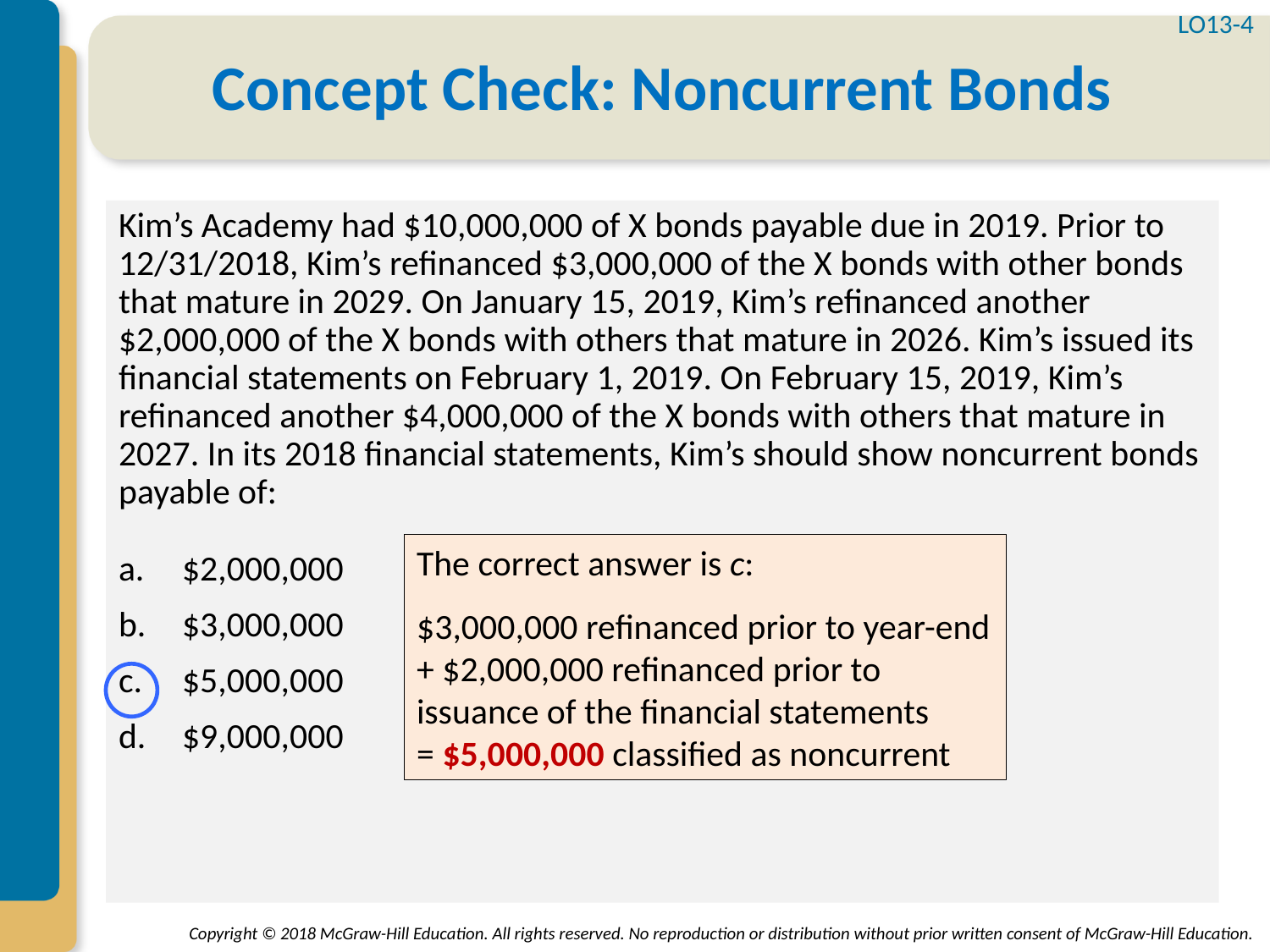

LO13-4
# Concept Check: Noncurrent Bonds
Kim’s Academy had $10,000,000 of X bonds payable due in 2019. Prior to 12/31/2018, Kim’s refinanced $3,000,000 of the X bonds with other bonds that mature in 2029. On January 15, 2019, Kim’s refinanced another $2,000,000 of the X bonds with others that mature in 2026. Kim’s issued its financial statements on February 1, 2019. On February 15, 2019, Kim’s refinanced another $4,000,000 of the X bonds with others that mature in 2027. In its 2018 financial statements, Kim’s should show noncurrent bonds payable of:
$2,000,000
$3,000,000
$5,000,000
$9,000,000

The correct answer is c:
$3,000,000 refinanced prior to year-end + $2,000,000 refinanced prior to issuance of the financial statements
= $5,000,000 classified as noncurrent